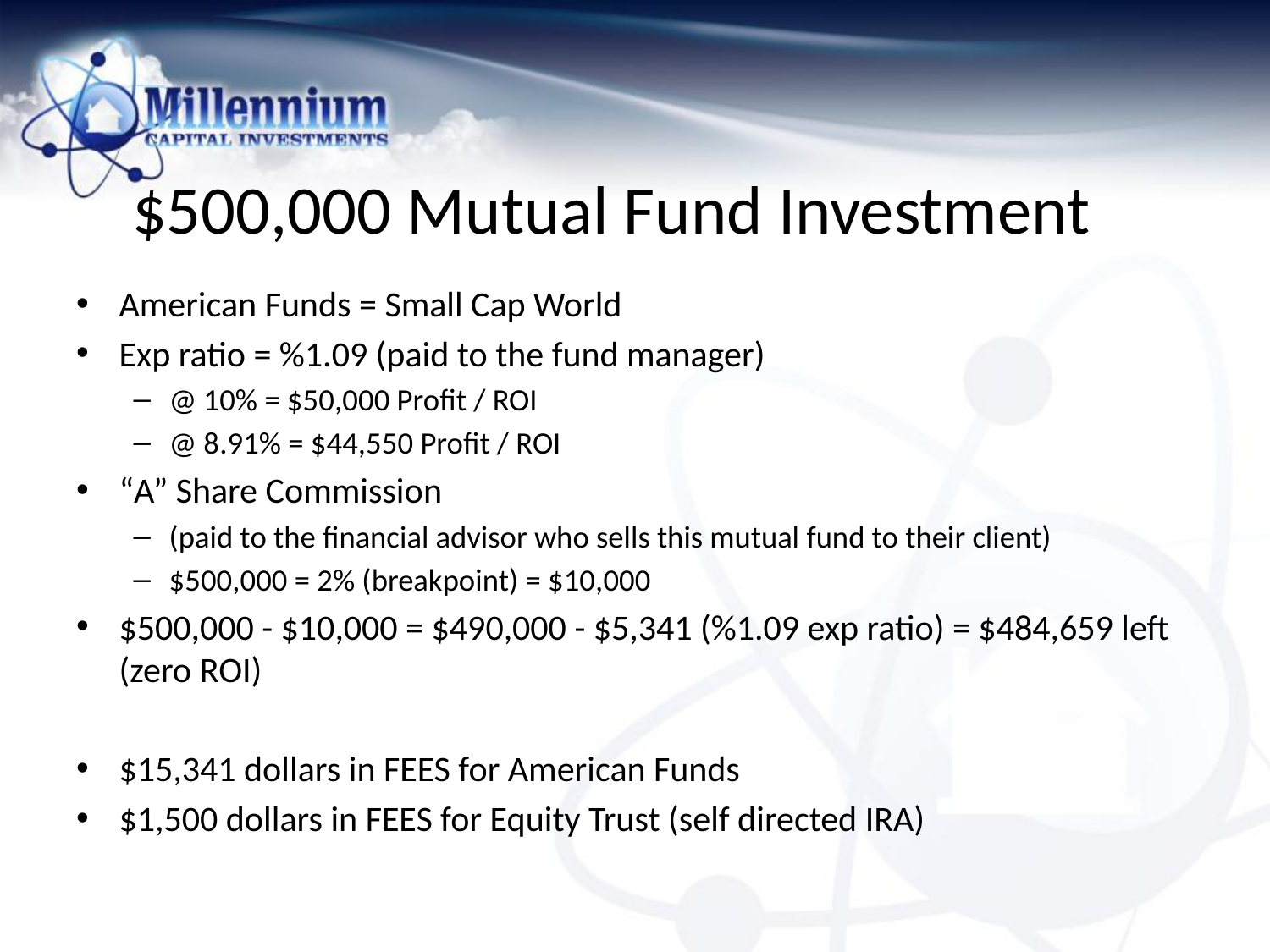

# $500,000 Mutual Fund Investment
American Funds = Small Cap World
Exp ratio = %1.09 (paid to the fund manager)
@ 10% = $50,000 Profit / ROI
@ 8.91% = $44,550 Profit / ROI
“A” Share Commission
(paid to the financial advisor who sells this mutual fund to their client)
$500,000 = 2% (breakpoint) = $10,000
$500,000 - $10,000 = $490,000 - $5,341 (%1.09 exp ratio) = $484,659 left (zero ROI)

$15,341 dollars in FEES for American Funds
$1,500 dollars in FEES for Equity Trust (self directed IRA)